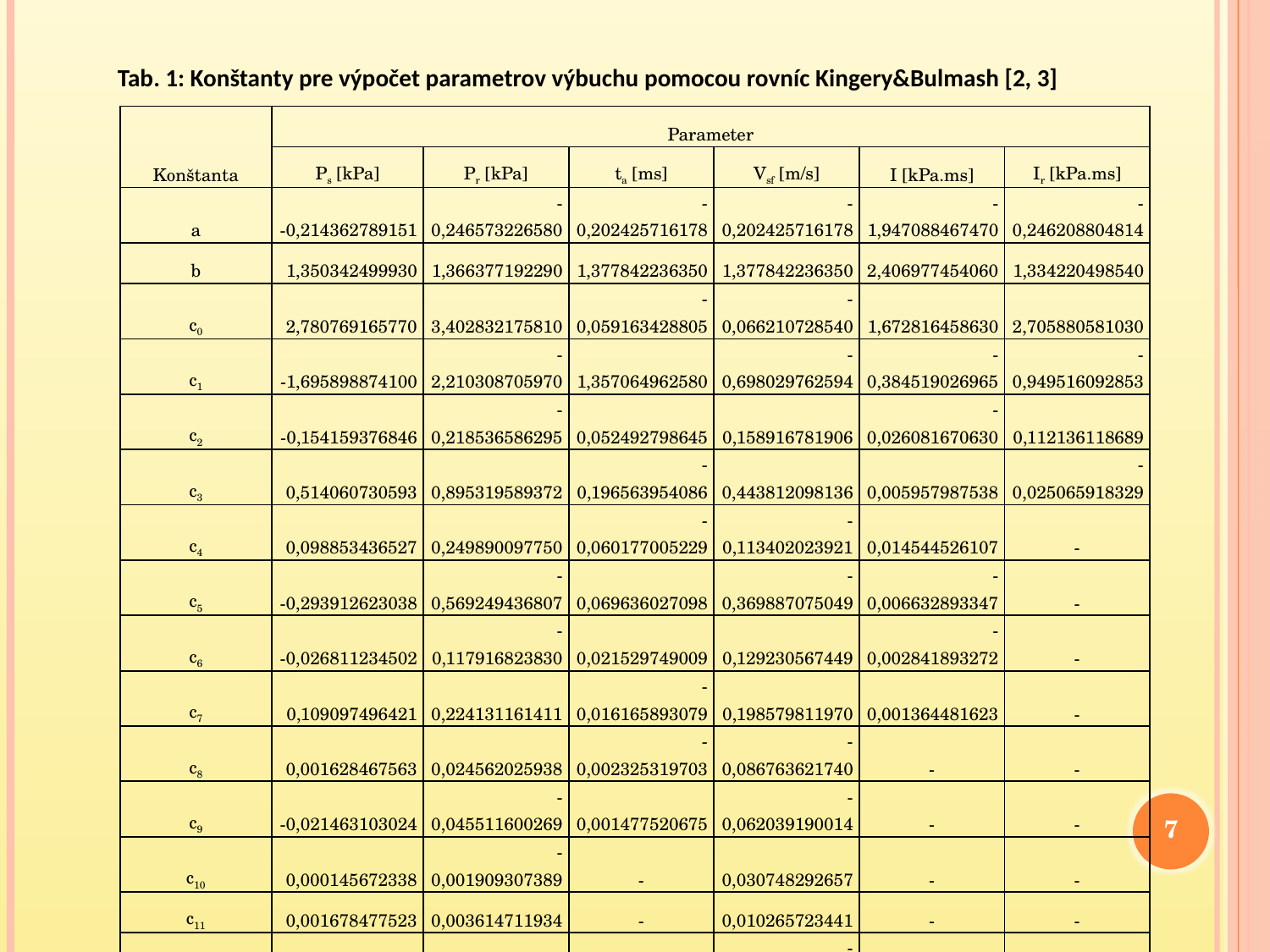

Tab. 1: Konštanty pre výpočet parametrov výbuchu pomocou rovníc Kingery&Bulmash [2, 3]
| Konštanta | Parameter |  |  |  |  |  |
| --- | --- | --- | --- | --- | --- | --- |
|  | Ps [kPa] | Pr [kPa] | ta [ms] | Vsf [m/s] | I [kPa.ms] | Ir [kPa.ms] |
| a | -0,214362789151 | -0,246573226580 | -0,202425716178 | -0,202425716178 | -1,947088467470 | -0,246208804814 |
| b | 1,350342499930 | 1,366377192290 | 1,377842236350 | 1,377842236350 | 2,406977454060 | 1,334220498540 |
| c0 | 2,780769165770 | 3,402832175810 | -0,059163428805 | -0,066210728540 | 1,672816458630 | 2,705880581030 |
| c1 | -1,695898874100 | -2,210308705970 | 1,357064962580 | -0,698029762594 | -0,384519026965 | -0,949516092853 |
| c2 | -0,154159376846 | -0,218536586295 | 0,052492798645 | 0,158916781906 | -0,026081670630 | 0,112136118689 |
| c3 | 0,514060730593 | 0,895319589372 | -0,196563954086 | 0,443812098136 | 0,005957987538 | -0,025065918329 |
| c4 | 0,098853436527 | 0,249890097750 | -0,060177005229 | -0,113402023921 | 0,014544526107 | - |
| c5 | -0,293912623038 | -0,569249436807 | 0,069636027098 | -0,369887075049 | -0,006632893347 | - |
| c6 | -0,026811234502 | -0,117916823830 | 0,021529749009 | 0,129230567449 | -0,002841893272 | - |
| c7 | 0,109097496421 | 0,224131161411 | -0,016165893079 | 0,198579811970 | 0,001364481623 | - |
| c8 | 0,001628467563 | 0,024562025938 | -0,002325319703 | -0,086763621740 | - | - |
| c9 | -0,021463103024 | -0,045511600269 | 0,001477520675 | -0,062039190014 | - | - |
| c10 | 0,000145672338 | -0,001909307389 | - | 0,030748292657 | - | - |
| c11 | 0,001678477523 | 0,003614711934 | - | 0,010265723441 | - | - |
| c12 | - | - | - | -0,005465332508 | - | - |
| c13 | - | - | - | -0,000693180974 | - | - |
| c14 | - | - | - | 0,000384749492 | - | - |
7